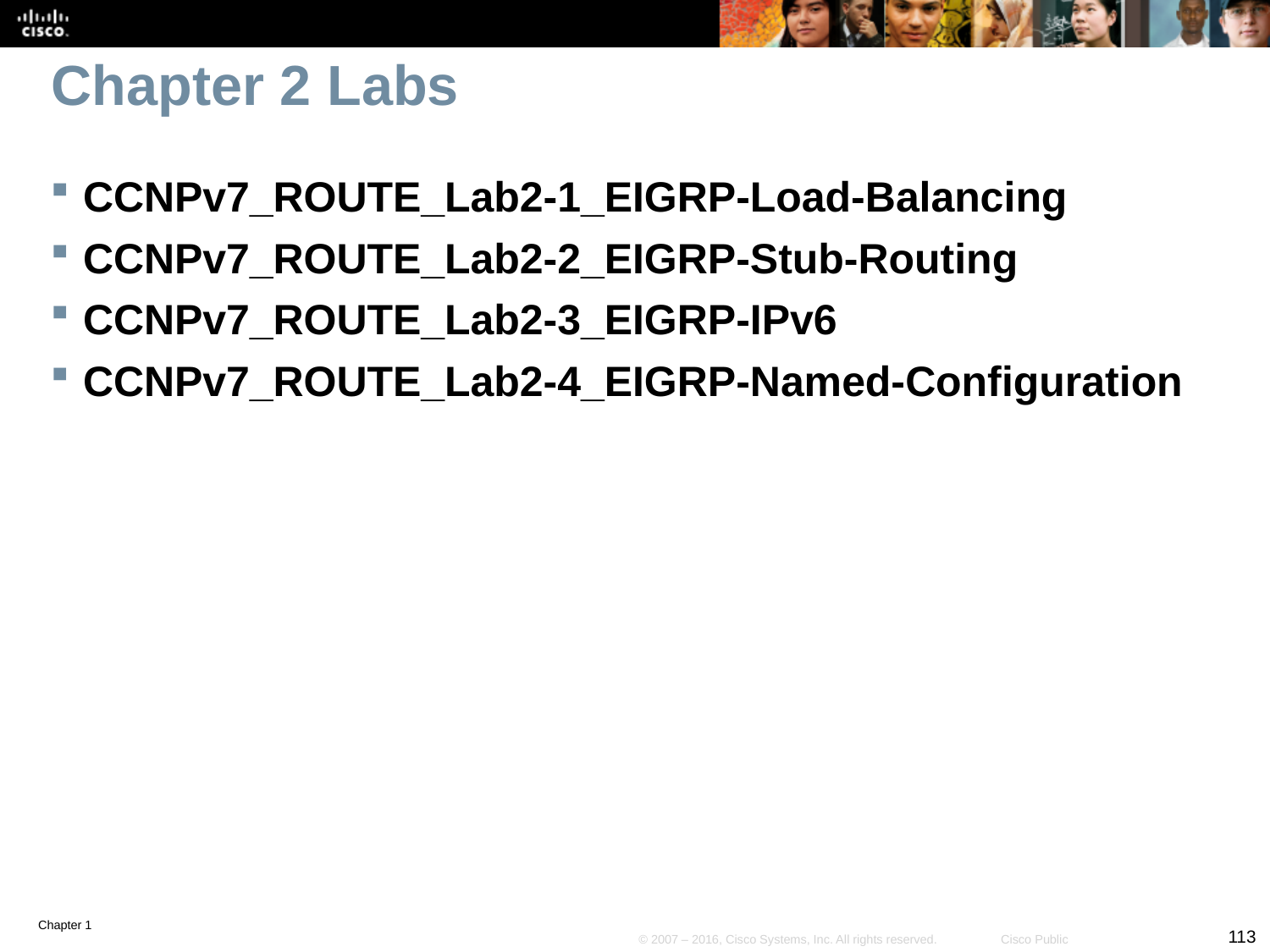

# Chapter 2 Labs
CCNPv7_ROUTE_Lab2-1_EIGRP-Load-Balancing
CCNPv7_ROUTE_Lab2-2_EIGRP-Stub-Routing
CCNPv7_ROUTE_Lab2-3_EIGRP-IPv6
CCNPv7_ROUTE_Lab2-4_EIGRP-Named-Configuration